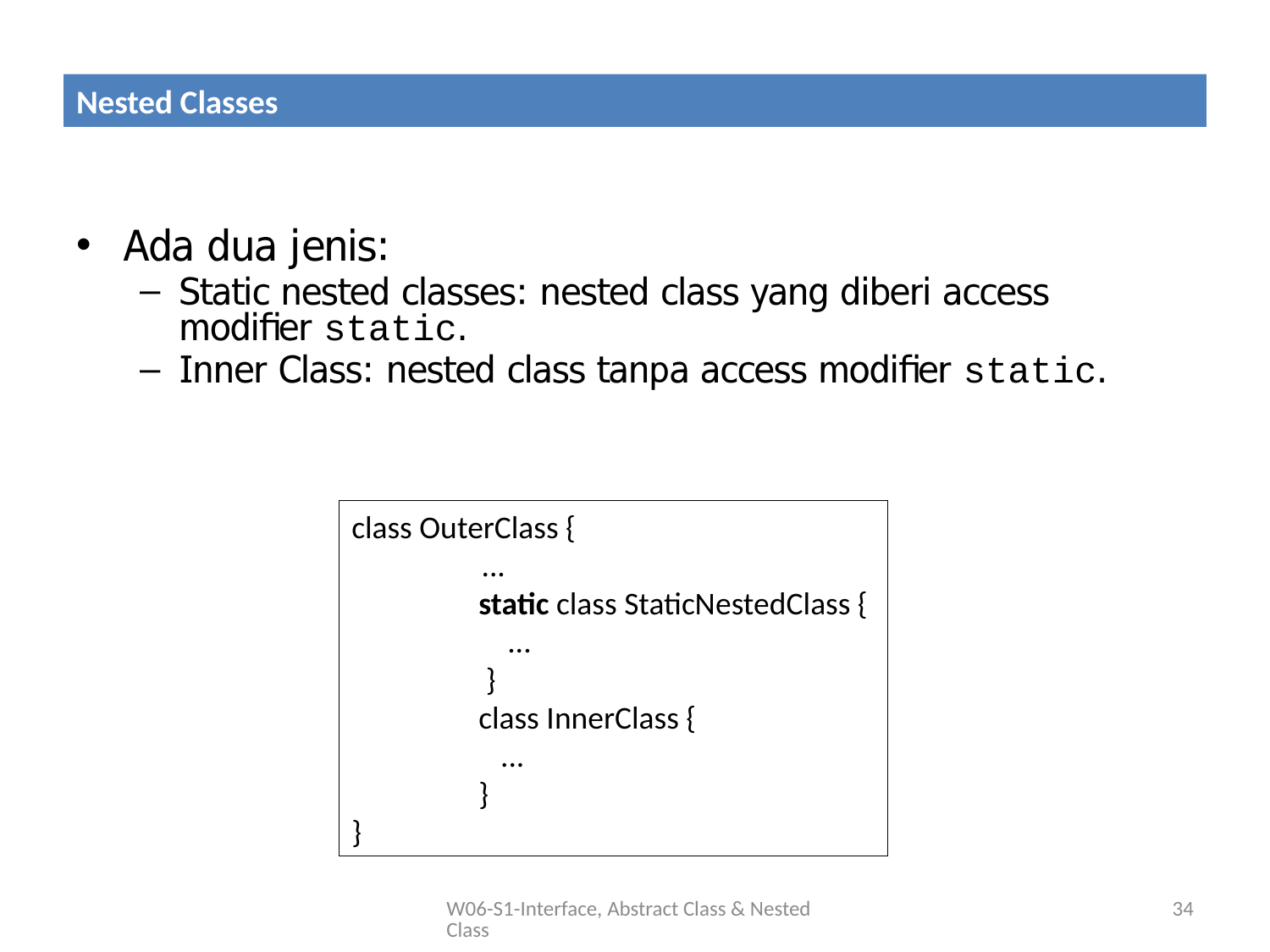

# Nested Classes
Ada dua jenis:
Static nested classes: nested class yang diberi access modifier static.
Inner Class: nested class tanpa access modifier static.

class OuterClass {
                  ...
	static class StaticNestedClass {
	    ...
	 }
	class InnerClass {
	   ...
	}
}
34
W06-S1-Interface, Abstract Class & Nested Class